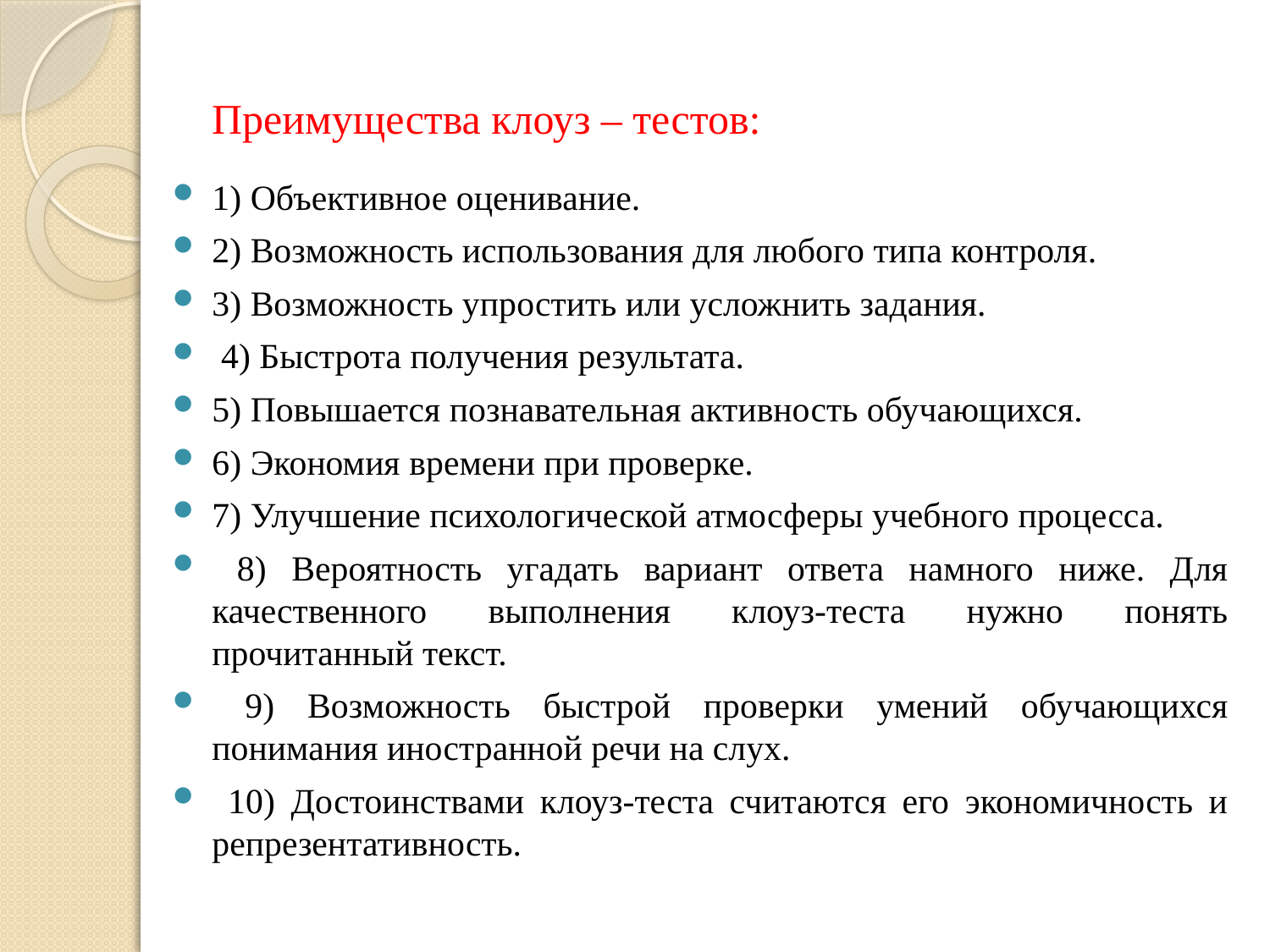

# Преимущества клоуз – тестов:
1) Объективное оценивание.
2) Возможность использования для любого типа контроля.
3) Возможность упростить или усложнить задания.
 4) Быстрота получения результата.
5) Повышается познавательная активность обучающихся.
6) Экономия времени при проверке.
7) Улучшение психологической атмосферы учебного процесса.
 8) Вероятность угадать вариант ответа намного ниже. Для качественного выполнения клоуз-теста нужно понять прочитанный текст.
 9) Возможность быстрой проверки умений обучающихся понимания иностранной речи на слух.
 10) Достоинствами клоуз-теста считаются его экономичность и репрезентативность.